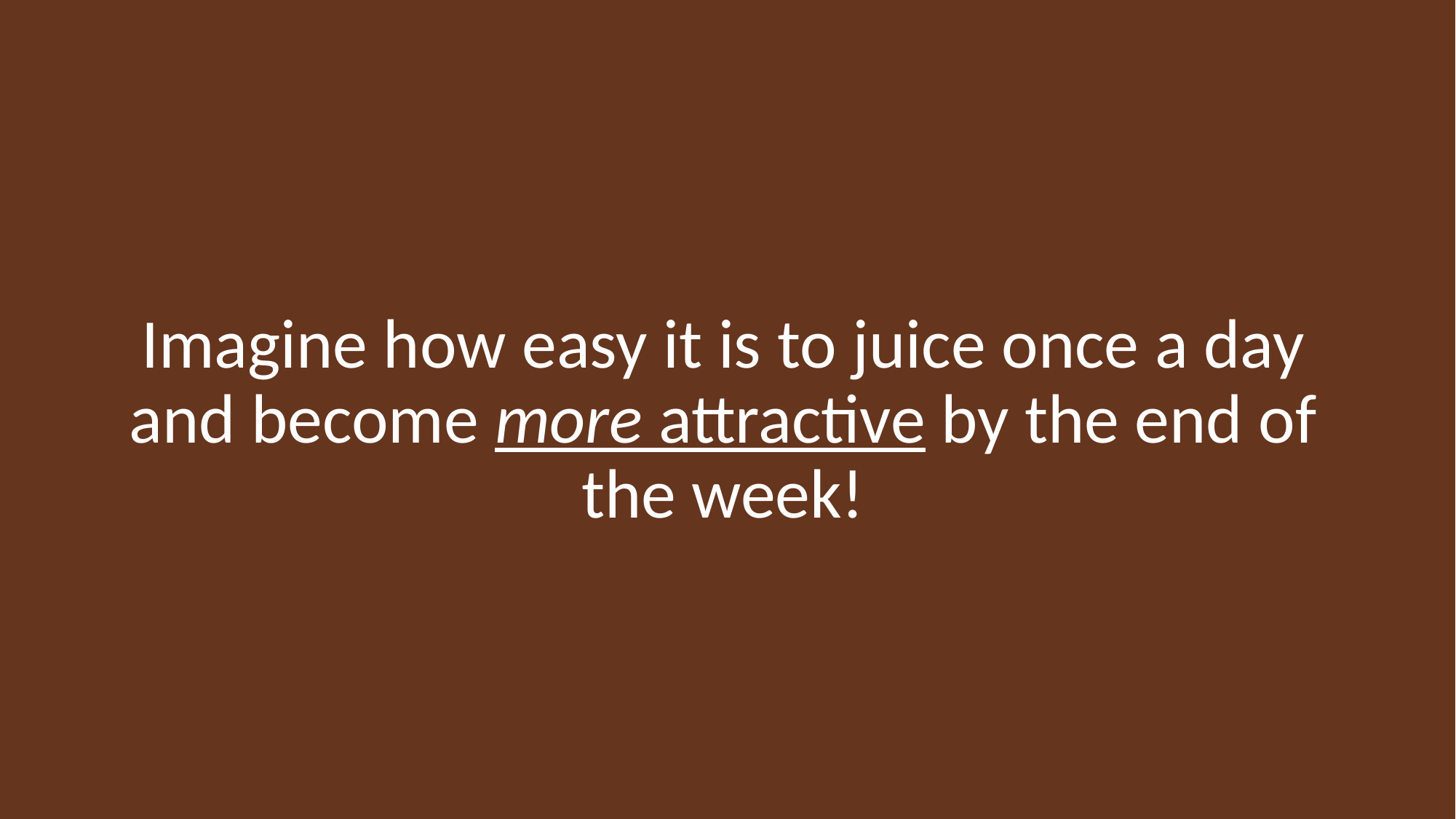

Imagine how easy it is to juice once a day and become more attractive by the end of the week!